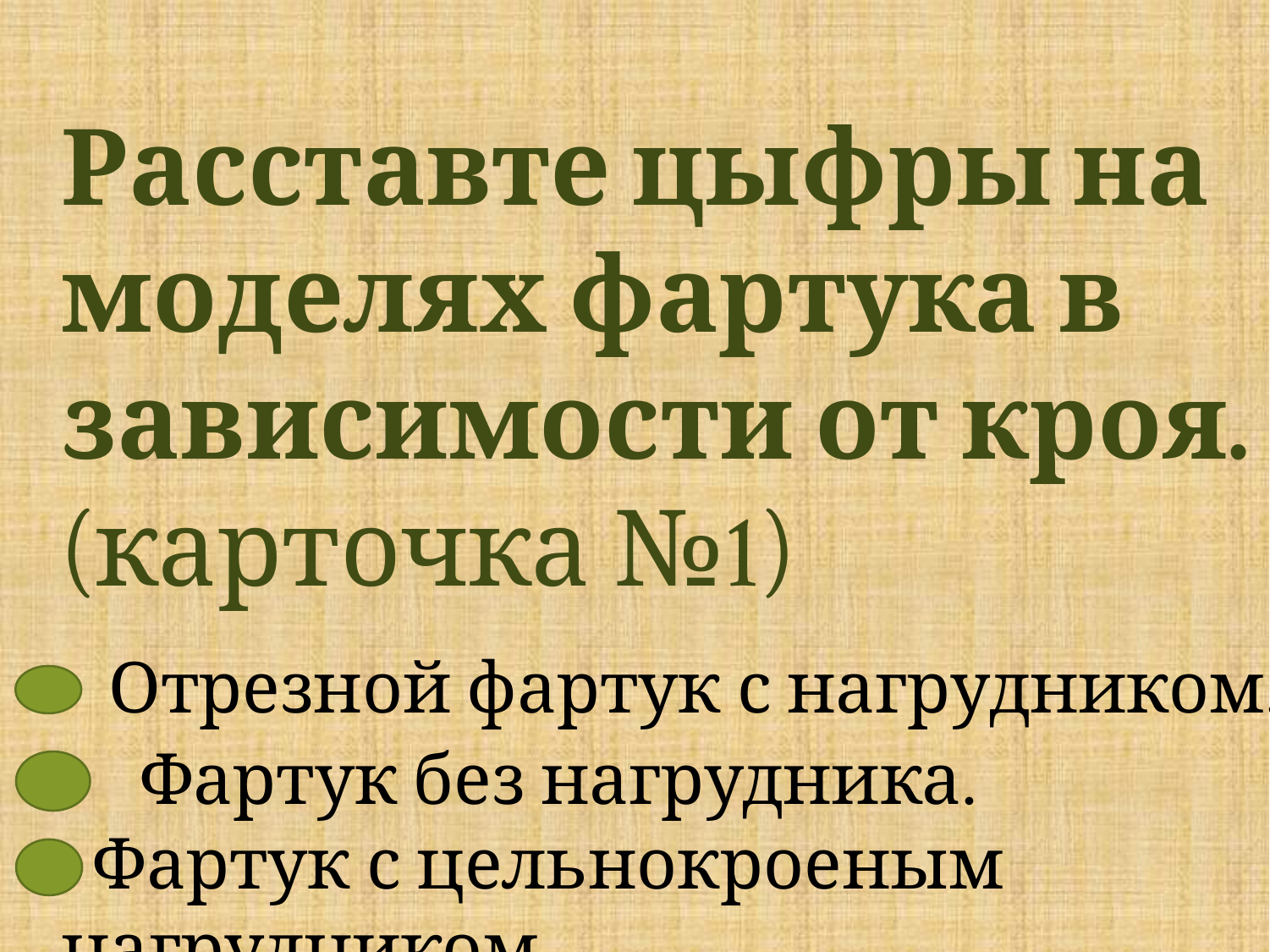

Расставте цыфры на моделях фартука в зависимости от кроя.
(карточка №1)
  Отрезной фартук с нагрудником.
     Фартук без нагрудника.
  Фартук с цельнокроеным нагрудником.